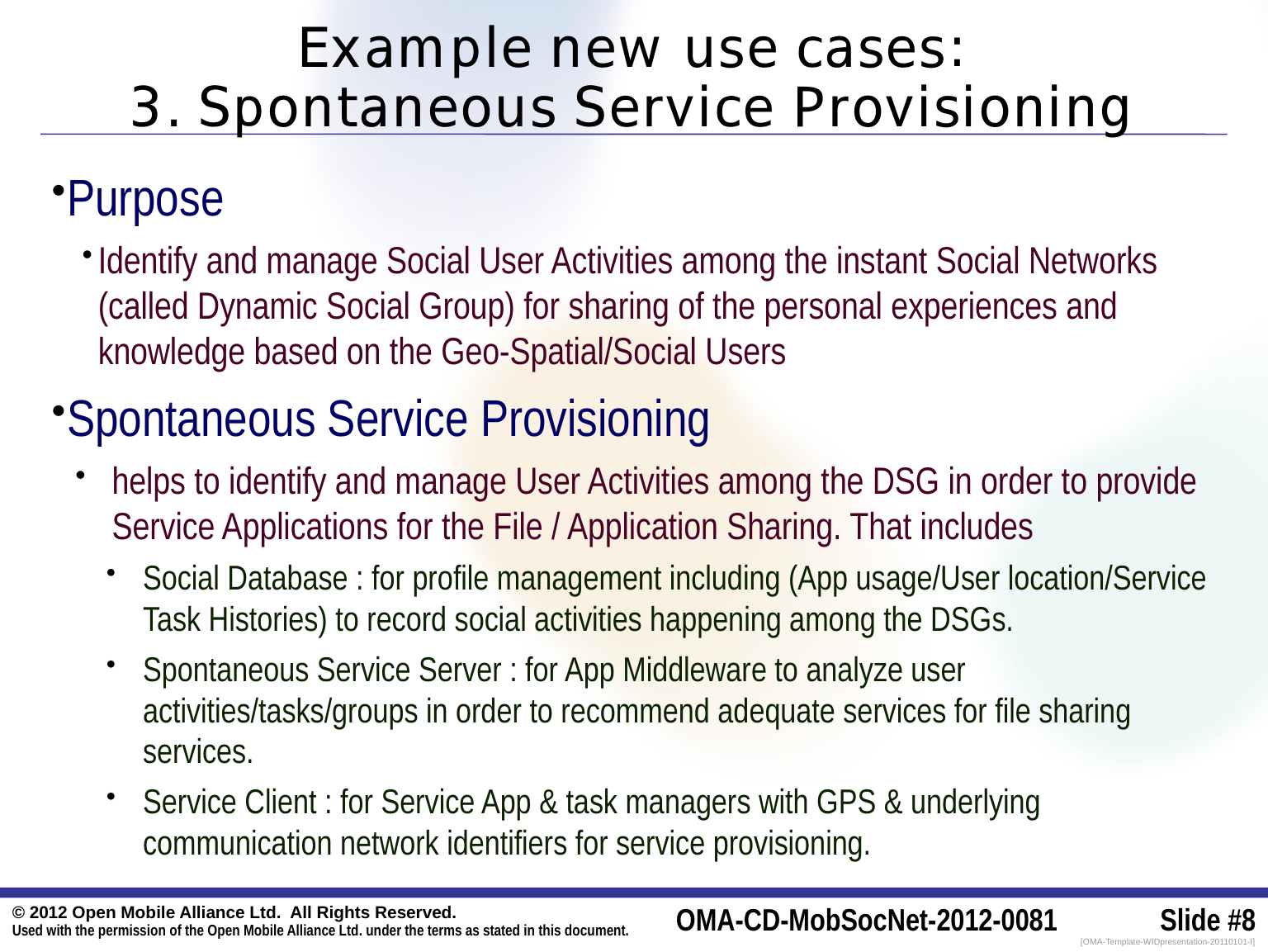

# Example new use cases: 3. Spontaneous Service Provisioning
Purpose
Identify and manage Social User Activities among the instant Social Networks (called Dynamic Social Group) for sharing of the personal experiences and knowledge based on the Geo-Spatial/Social Users
Spontaneous Service Provisioning
helps to identify and manage User Activities among the DSG in order to provide Service Applications for the File / Application Sharing. That includes
Social Database : for profile management including (App usage/User location/Service Task Histories) to record social activities happening among the DSGs.
Spontaneous Service Server : for App Middleware to analyze user activities/tasks/groups in order to recommend adequate services for file sharing services.
Service Client : for Service App & task managers with GPS & underlying communication network identifiers for service provisioning.